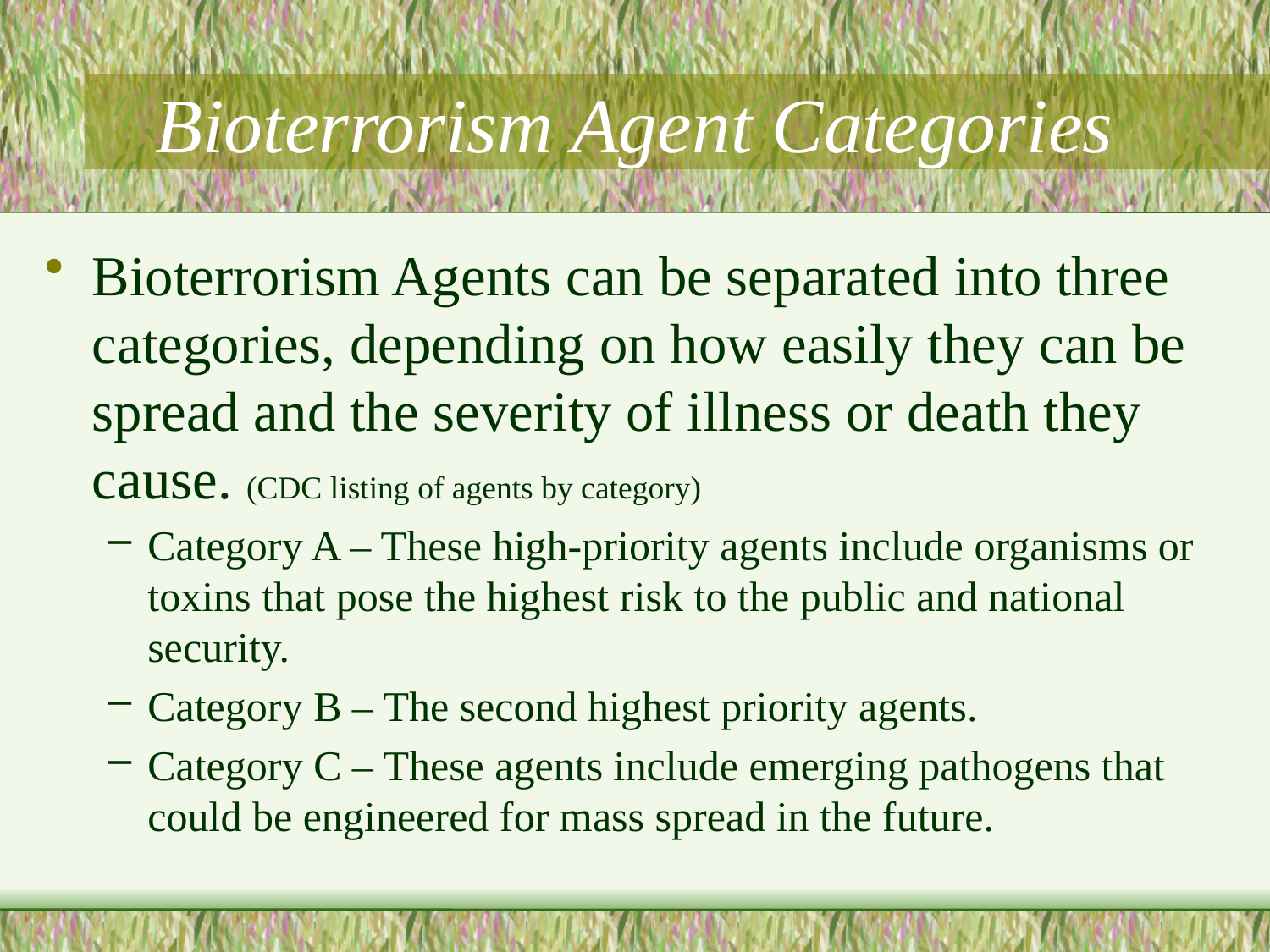

# Bioterrorism Agent Categories
Bioterrorism Agents can be separated into three categories, depending on how easily they can be spread and the severity of illness or death they cause. (CDC listing of agents by category)
Category A – These high-priority agents include organisms or toxins that pose the highest risk to the public and national security.
Category B – The second highest priority agents.
Category C – These agents include emerging pathogens that could be engineered for mass spread in the future.